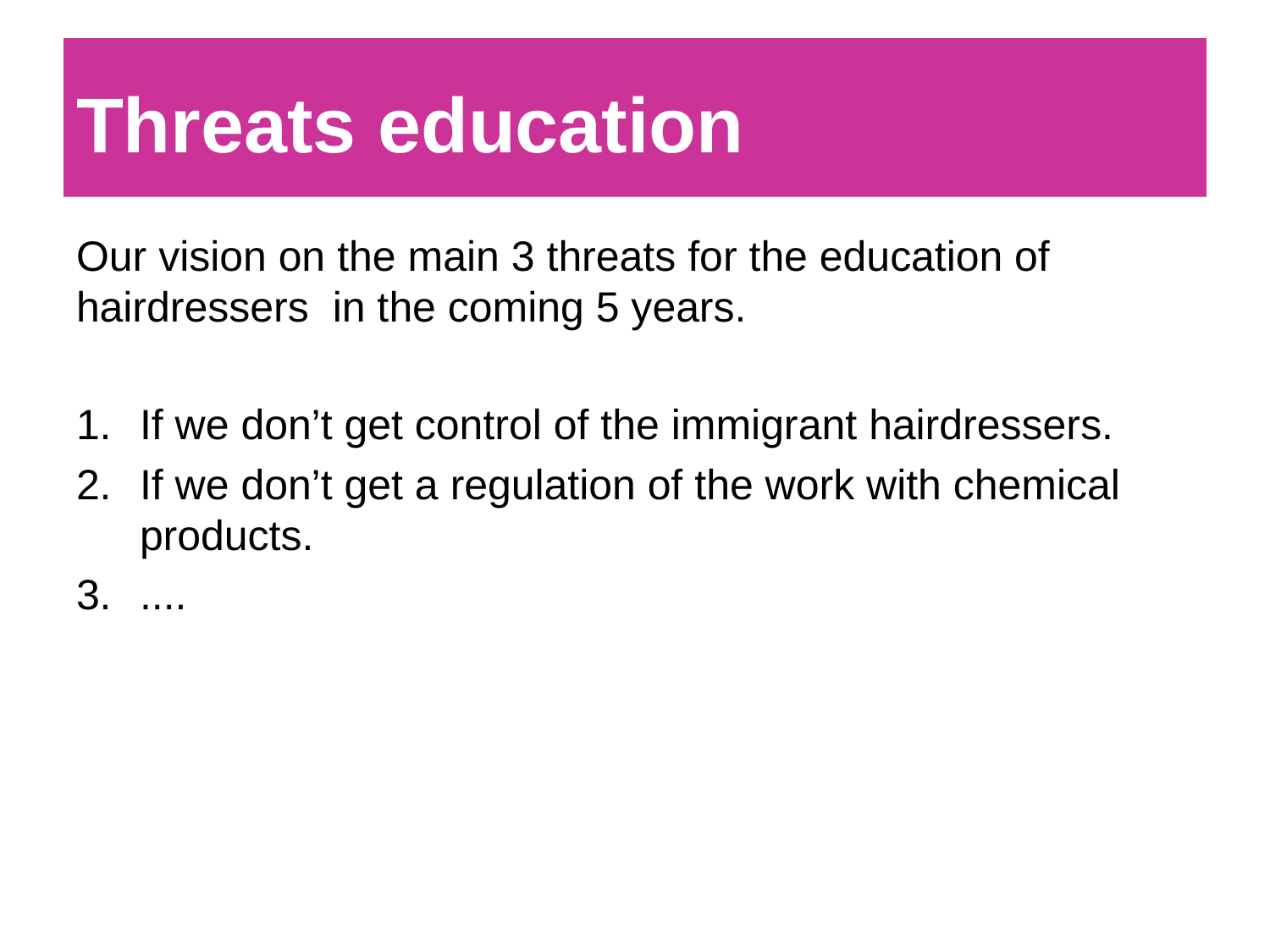

# Threats education
Our vision on the main 3 threats for the education of hairdressers  in the coming 5 years.

If we don’t get control of the immigrant hairdressers.
If we don’t get a regulation of the work with chemical products.
....